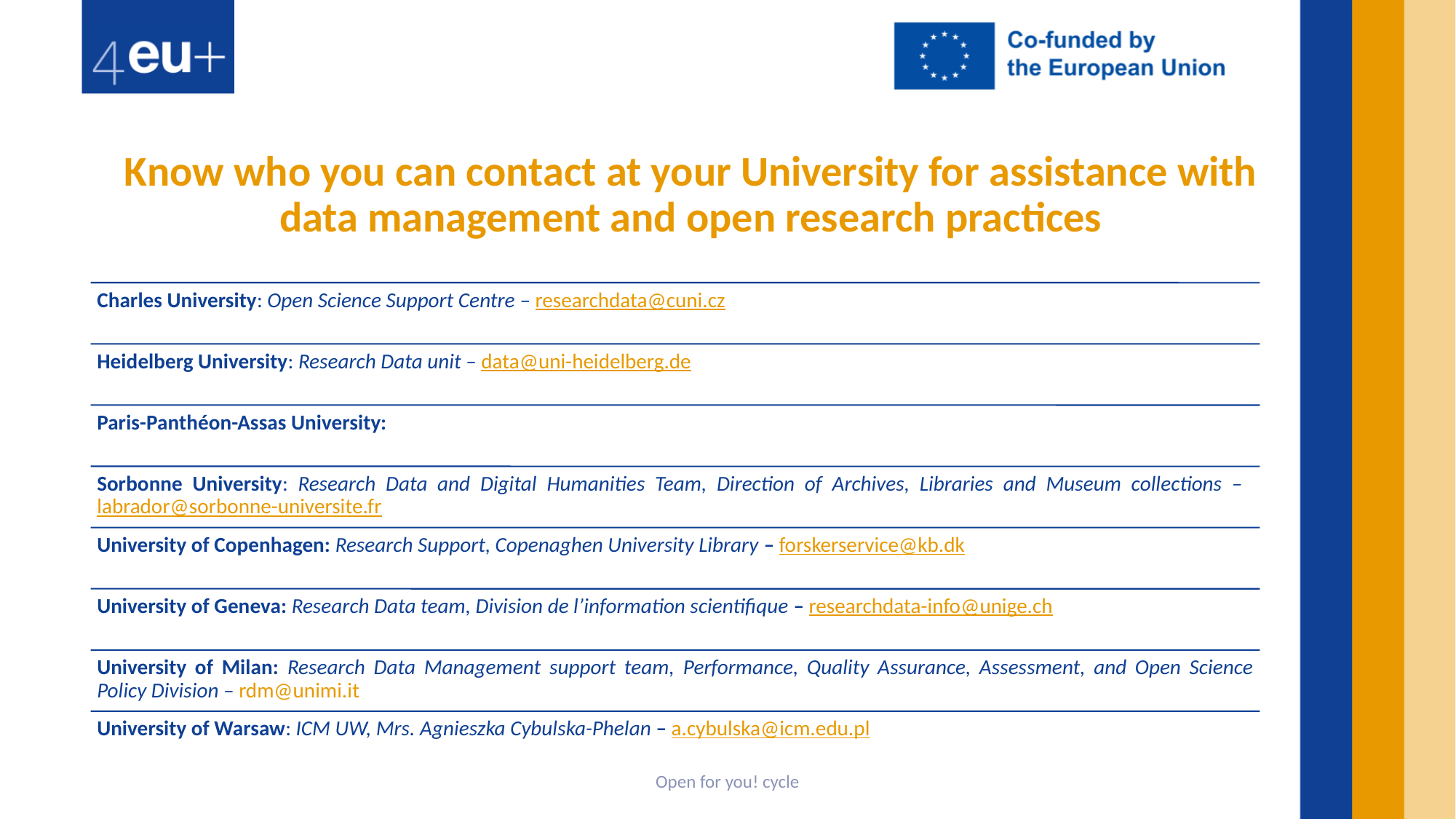

# Know who you can contact at your University for assistance with data management and open research practices
Charles University: Open Science Support Centre – researchdata@cuni.cz
Heidelberg University: Research Data unit – data@uni-heidelberg.de
Paris-Panthéon-Assas University:
Sorbonne University: Research Data and Digital Humanities Team, Direction of Archives, Libraries and Museum collections –  labrador@sorbonne-universite.fr
University of Copenhagen: Research Support, Copenaghen University Library – forskerservice@kb.dk
University of Geneva: Research Data team, Division de l’information scientifique – researchdata-info@unige.ch
University of Milan: Research Data Management support team, Performance, Quality Assurance, Assessment, and Open Science Policy Division – rdm@unimi.it
University of Warsaw: ICM UW, Mrs. Agnieszka Cybulska-Phelan – a.cybulska@icm.edu.pl
Open for you! cycle